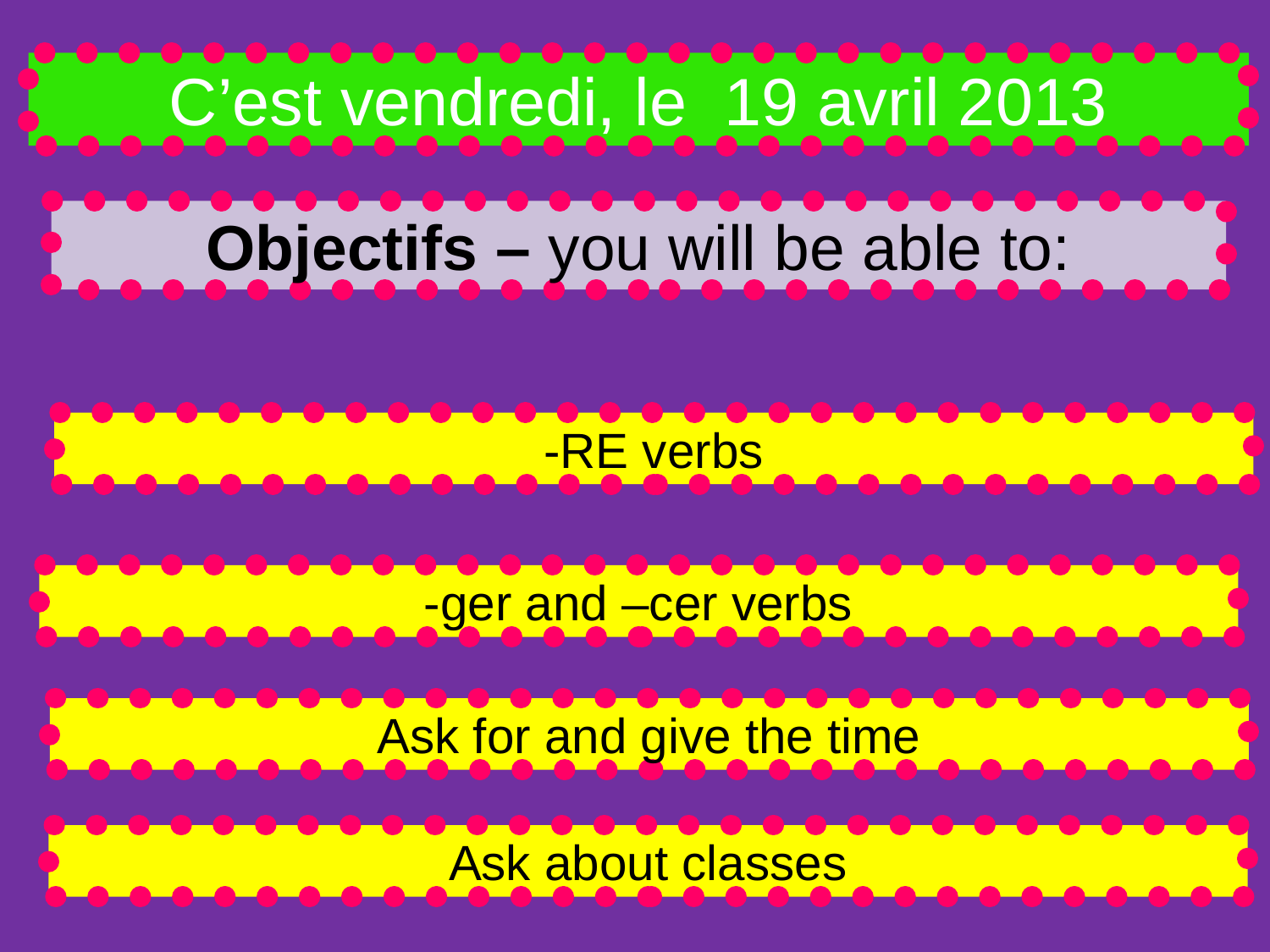

C’est vendredi, le  19 avril 2013
Objectifs – you will be able to:
-RE verbs
-ger and –cer verbs
Ask for and give the time
Ask about classes